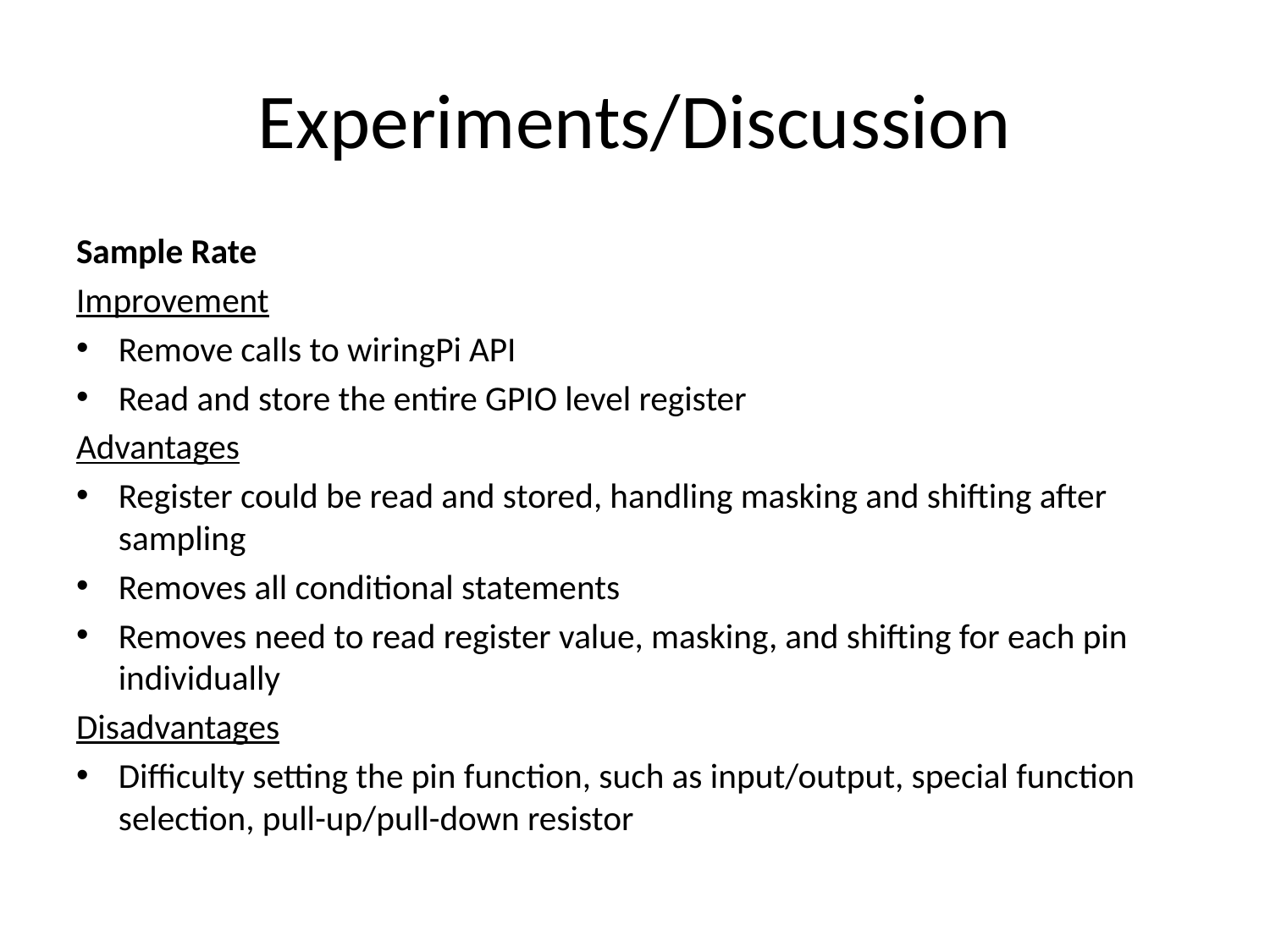

# Experiments/Discussion
Sample Rate
Improvement
Remove calls to wiringPi API
Read and store the entire GPIO level register
Advantages
Register could be read and stored, handling masking and shifting after sampling
Removes all conditional statements
Removes need to read register value, masking, and shifting for each pin individually
Disadvantages
Difficulty setting the pin function, such as input/output, special function selection, pull-up/pull-down resistor